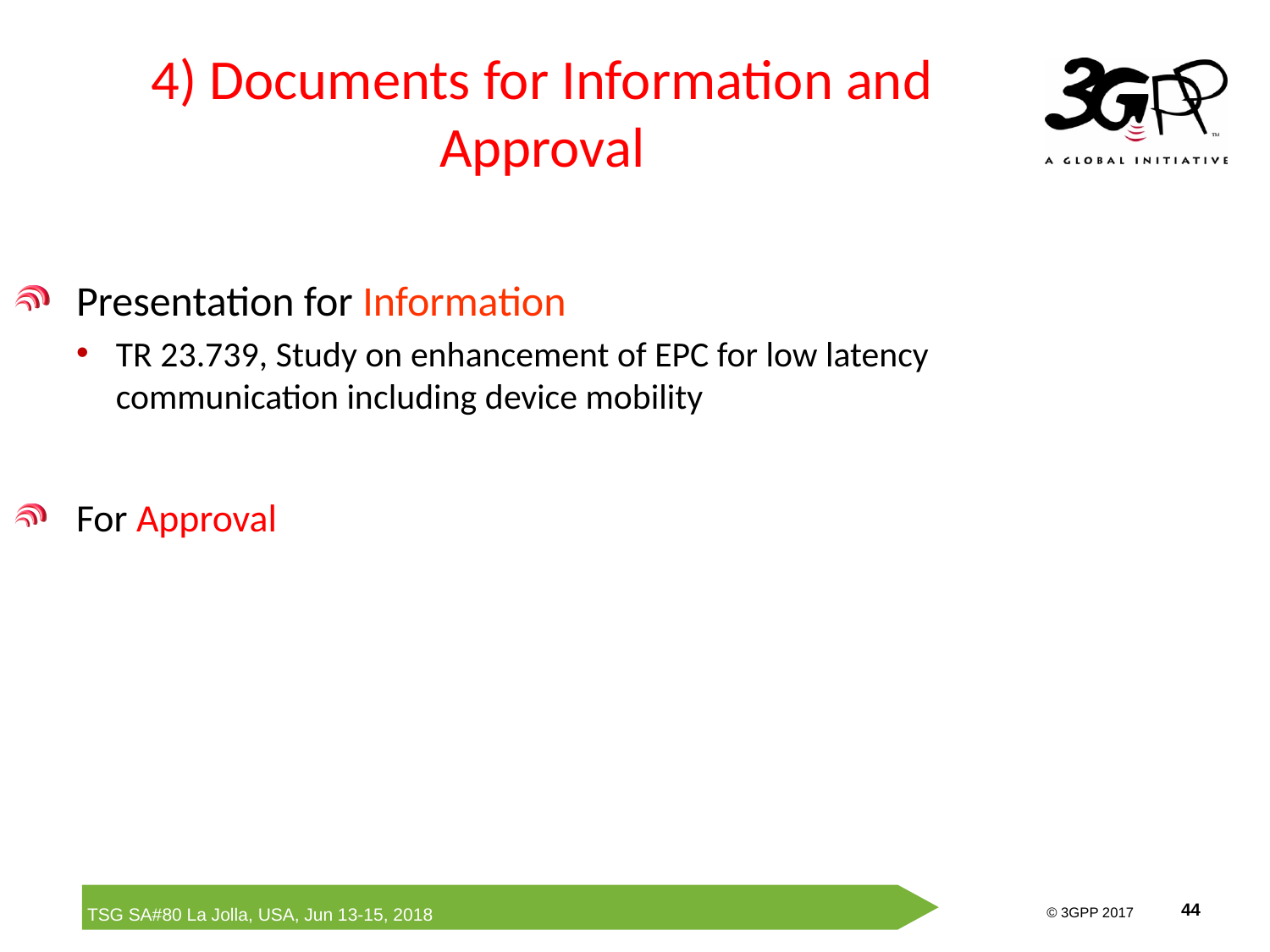

# 4) Documents for Information and Approval
Presentation for Information
TR 23.739, Study on enhancement of EPC for low latency communication including device mobility

For Approval